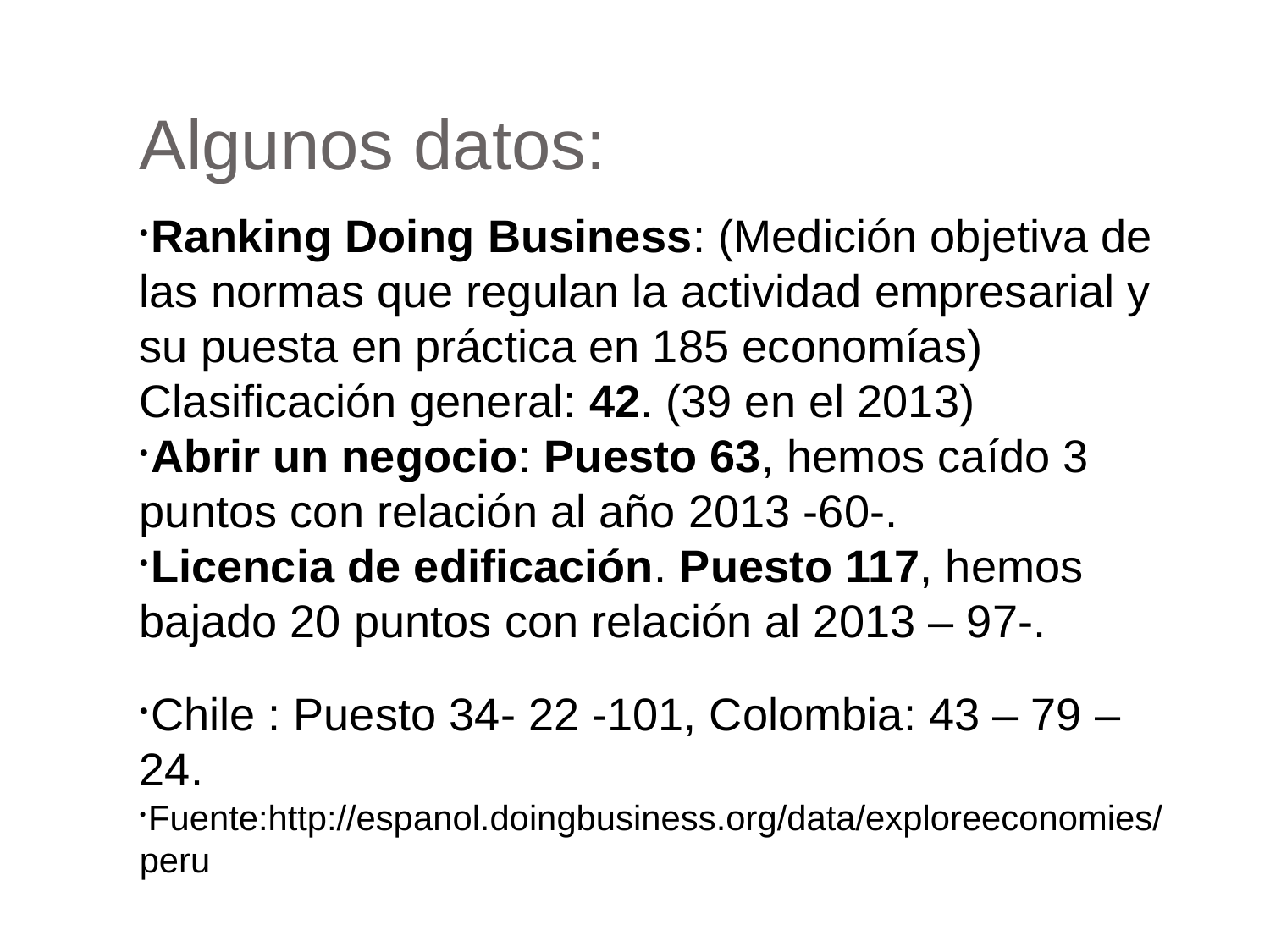

Algunos datos:
Ranking Doing Business: (Medición objetiva de las normas que regulan la actividad empresarial y su puesta en práctica en 185 economías) Clasificación general: 42. (39 en el 2013)
Abrir un negocio: Puesto 63, hemos caído 3 puntos con relación al año 2013 -60-.
Licencia de edificación. Puesto 117, hemos bajado 20 puntos con relación al 2013 – 97-.

Chile : Puesto 34- 22 -101, Colombia: 43 – 79 – 24.
Fuente:http://espanol.doingbusiness.org/data/exploreeconomies/peru